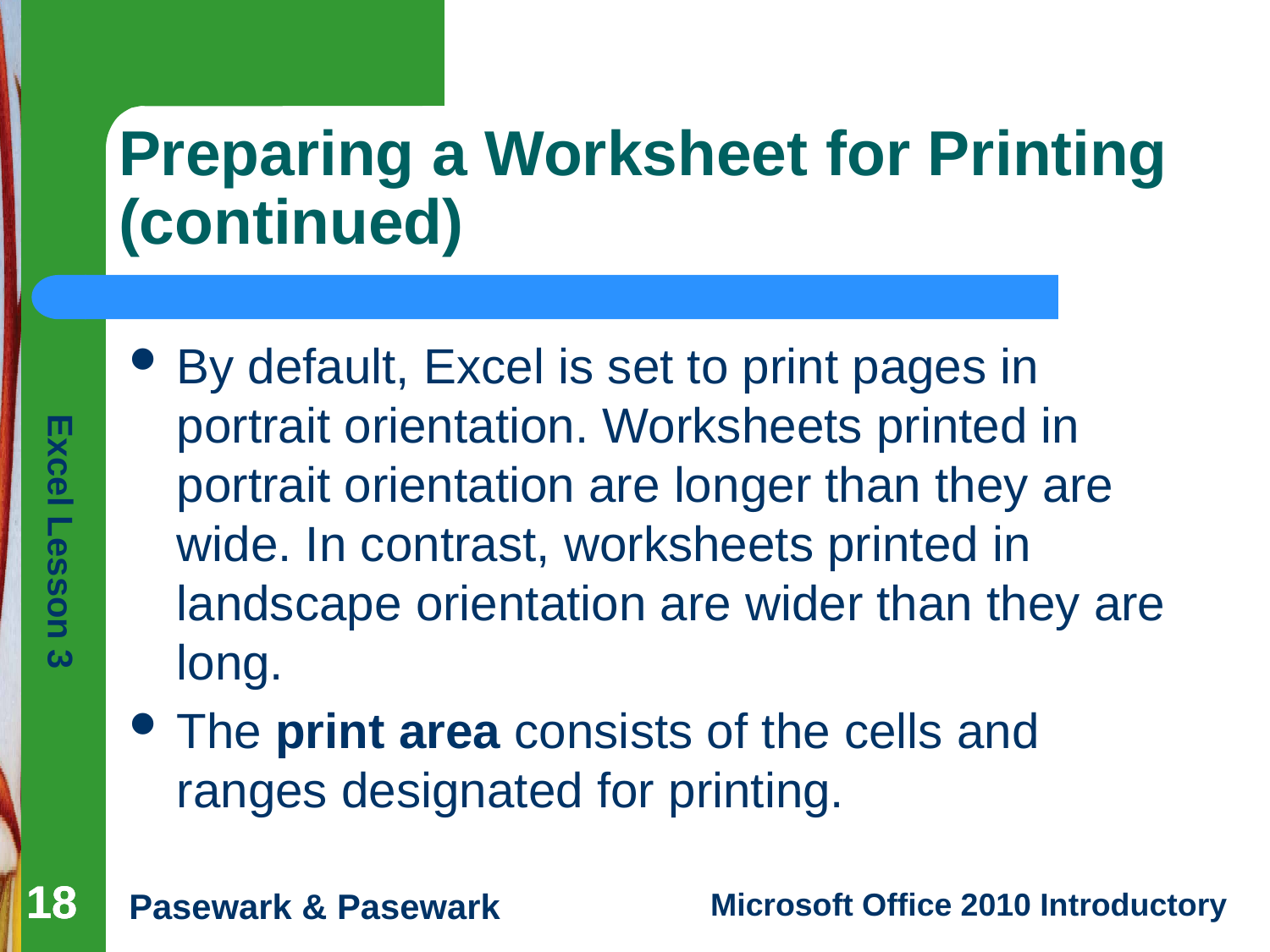

# Preparing a Worksheet for Printing (continued)
By default, Excel is set to print pages in portrait orientation. Worksheets printed in portrait orientation are longer than they are wide. In contrast, worksheets printed in landscape orientation are wider than they are long.
The print area consists of the cells and ranges designated for printing.
18
18
18